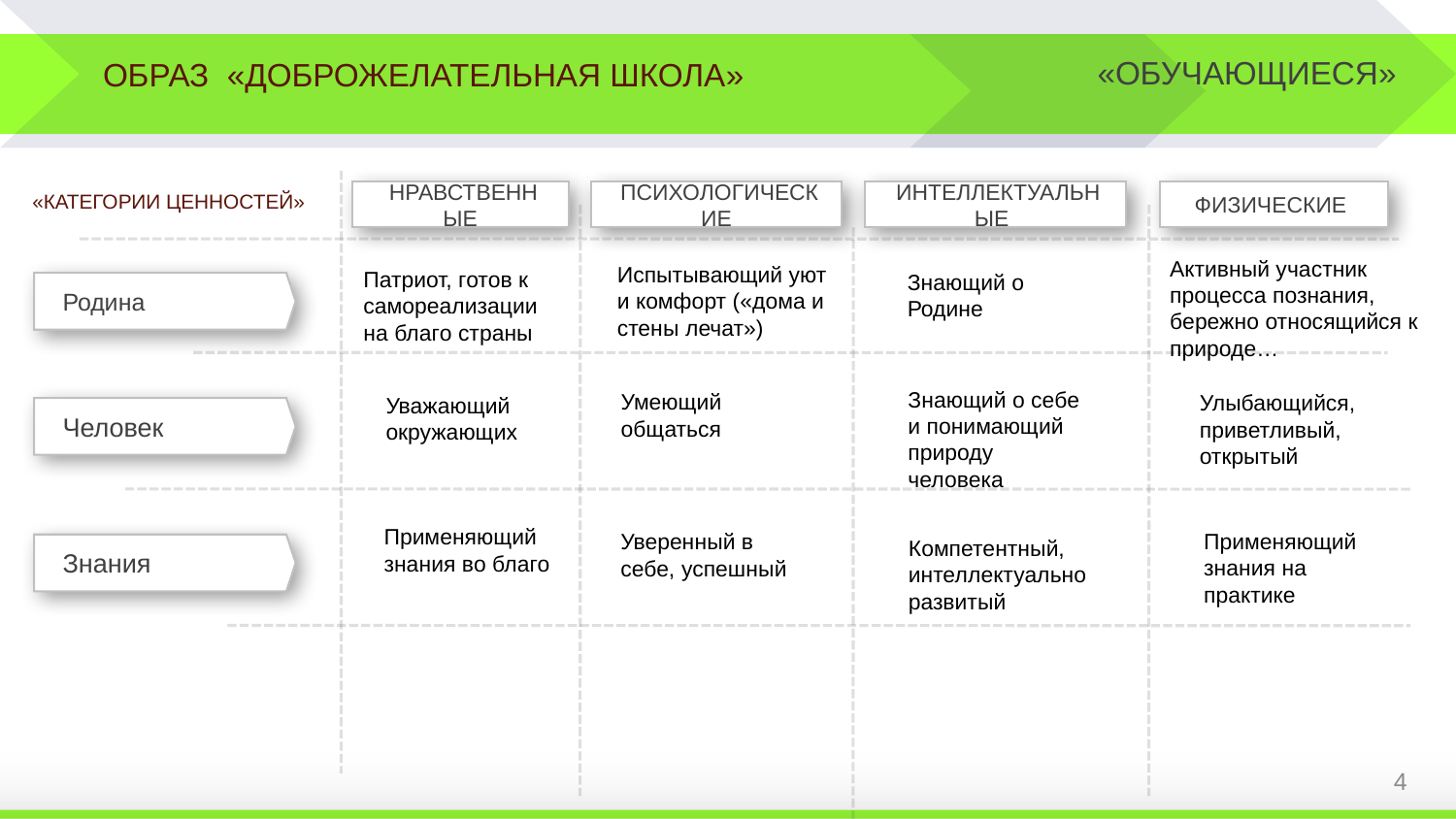

ОБРАЗ  «ДОБРОЖЕЛАТЕЛЬНАЯ ШКОЛА»

«ОБУЧАЮЩИЕСЯ»
«КАТЕГОРИИ ЦЕННОСТЕЙ»
НРАВСТВЕННЫЕ
ПСИХОЛОГИЧЕСКИЕ
ИНТЕЛЛЕКТУАЛЬНЫЕ
ФИЗИЧЕСКИЕ
Активный участник процесса познания, бережно относящийся к природе…
Испытывающий уют и комфорт («дома и стены лечат»)
Патриот, готов к  самореализации на благо страны
Знающий о Родине
Родина
Знающий о себе и понимающий природу человека
Умеющий общаться
Улыбающийся, приветливый, открытый
Уважающий окружающих
Человек
Применяющий знания во благо
Применяющий знания на практике
Уверенный в себе, успешный
Компетентный, интеллектуально развитый
Знания

4